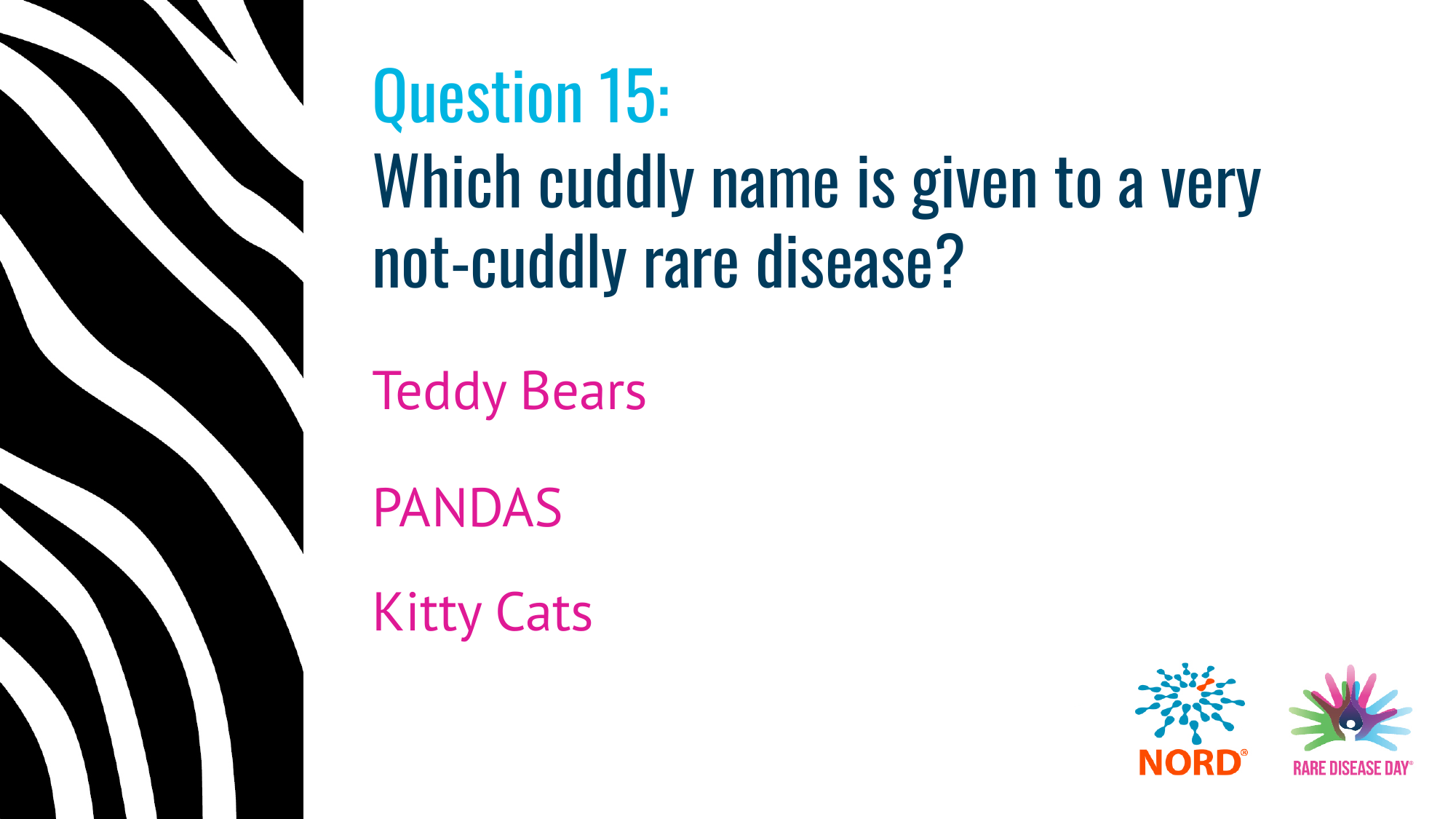

# Question 15:
Which cuddly name is given to a very
not-cuddly rare disease?
Teddy Bears
PANDAS
Kitty Cats